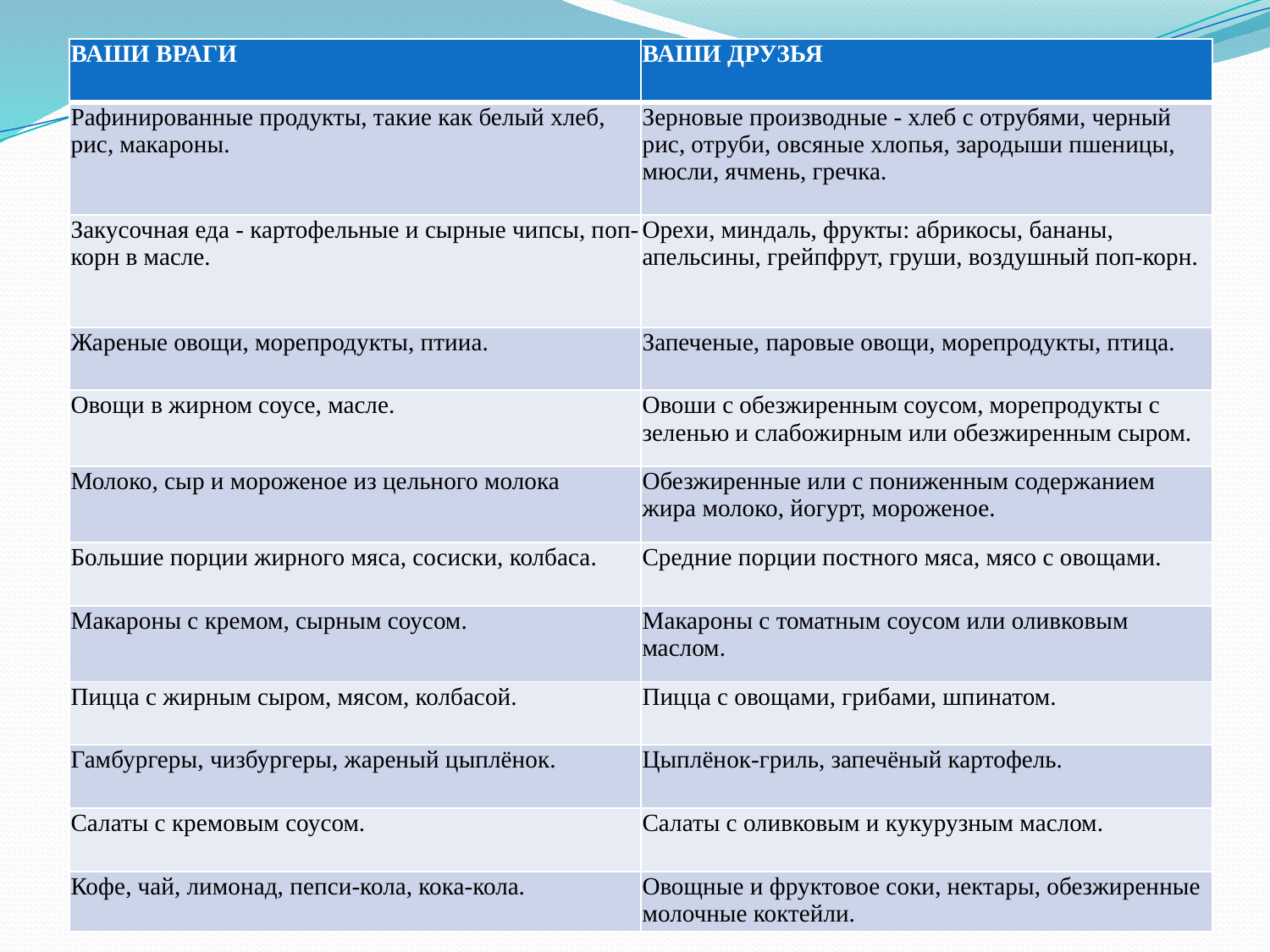

| ВАШИ ВРАГИ | ВАШИ ДРУЗЬЯ |
| --- | --- |
| Рафинированные продукты, такие как белый хлеб, рис, макароны. | Зерновые производные - хлеб с отрубями, черный рис, отруби, овсяные хлопья, зародыши пшеницы, мюсли, ячмень, гречка. |
| Закусочная еда - картофельные и сырные чипсы, поп-корн в масле. | Орехи, миндаль, фрукты: абрикосы, бананы, апельсины, грейпфрут, груши, воздушный поп-корн. |
| Жареные овощи, морепродукты, птииа. | Запеченые, паровые овощи, морепродукты, птица. |
| Овощи в жирном соусе, масле. | Овоши с обезжиренным соусом, морепродукты с зеленью и слабожирным или обезжиренным сыром. |
| Молоко, сыр и мороженое из цельного молока | Обезжиренные или с пониженным содержанием жира молоко, йогурт, мороженое. |
| Большие порции жирного мяса, сосиски, колбаса. | Средние порции постного мяса, мясо с овощами. |
| Макароны с кремом, сырным соусом. | Макароны с томатным соусом или оливковым маслом. |
| Пицца с жирным сыром, мясом, колбасой. | Пицца с овощами, грибами, шпинатом. |
| Гамбургеры, чизбургеры, жареный цыплёнок. | Цыплёнок-гриль, запечёный картофель. |
| Салаты с кремовым соусом. | Салаты с оливковым и кукурузным маслом. |
| Кофе, чай, лимонад, пепси-кола, кока-кола. | Овощные и фруктовое соки, нектары, обезжиренные молочные коктейли. |
#